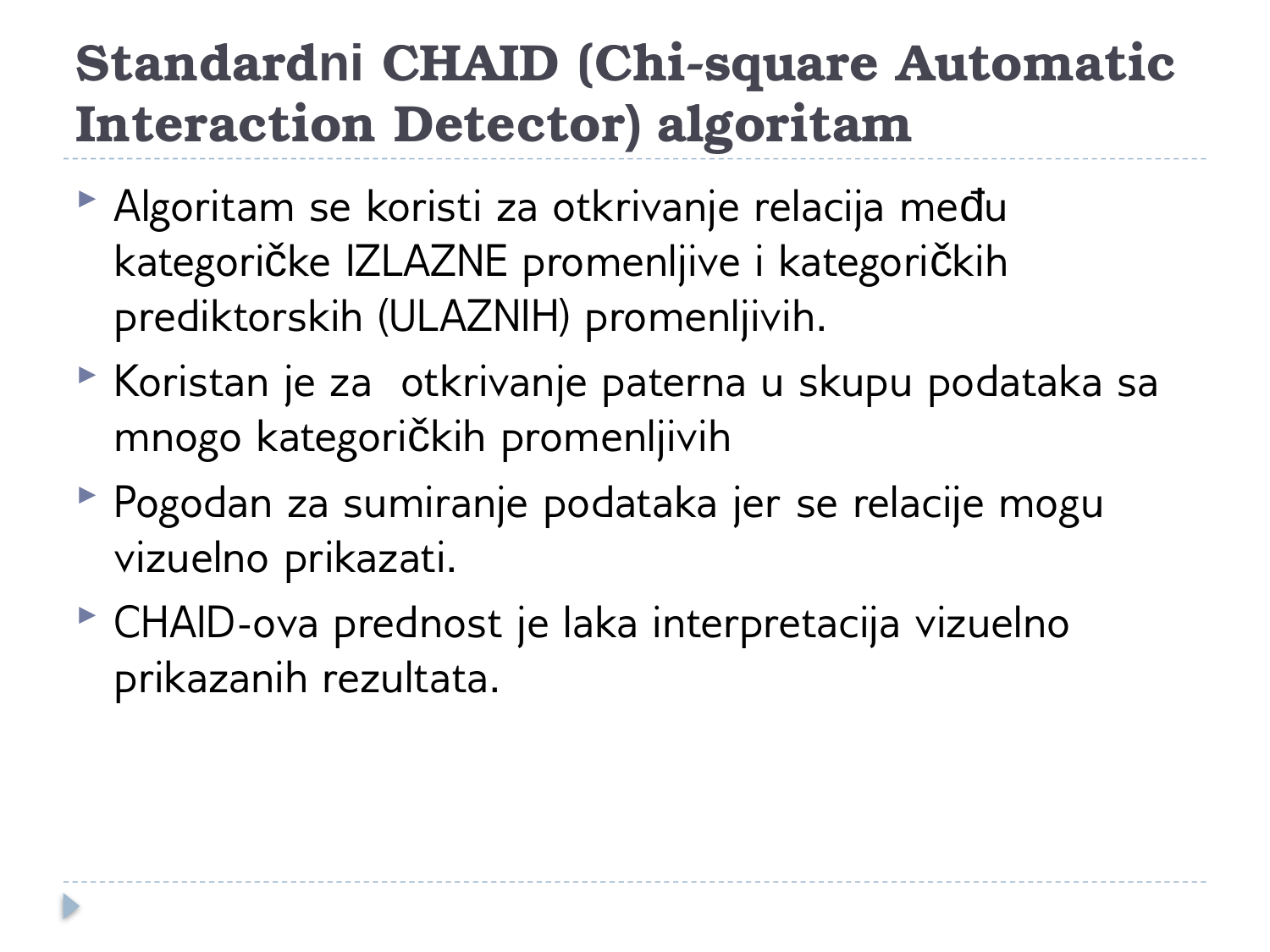

# Standardni CHAID (Chi-square Automatic Interaction Detector) algoritam
Algoritam se koristi za otkrivanje relacija među  kategoričke IZLAZNE promenljive i kategoričkih prediktorskih (ULAZNIH) promenljivih.
Koristan je za  otkrivanje paterna u skupu podataka sa mnogo kategoričkih promenljivih
Pogodan za sumiranje podataka jer se relacije mogu vizuelno prikazati.
CHAID-ova prednost je laka interpretacija vizuelno prikazanih rezultata.